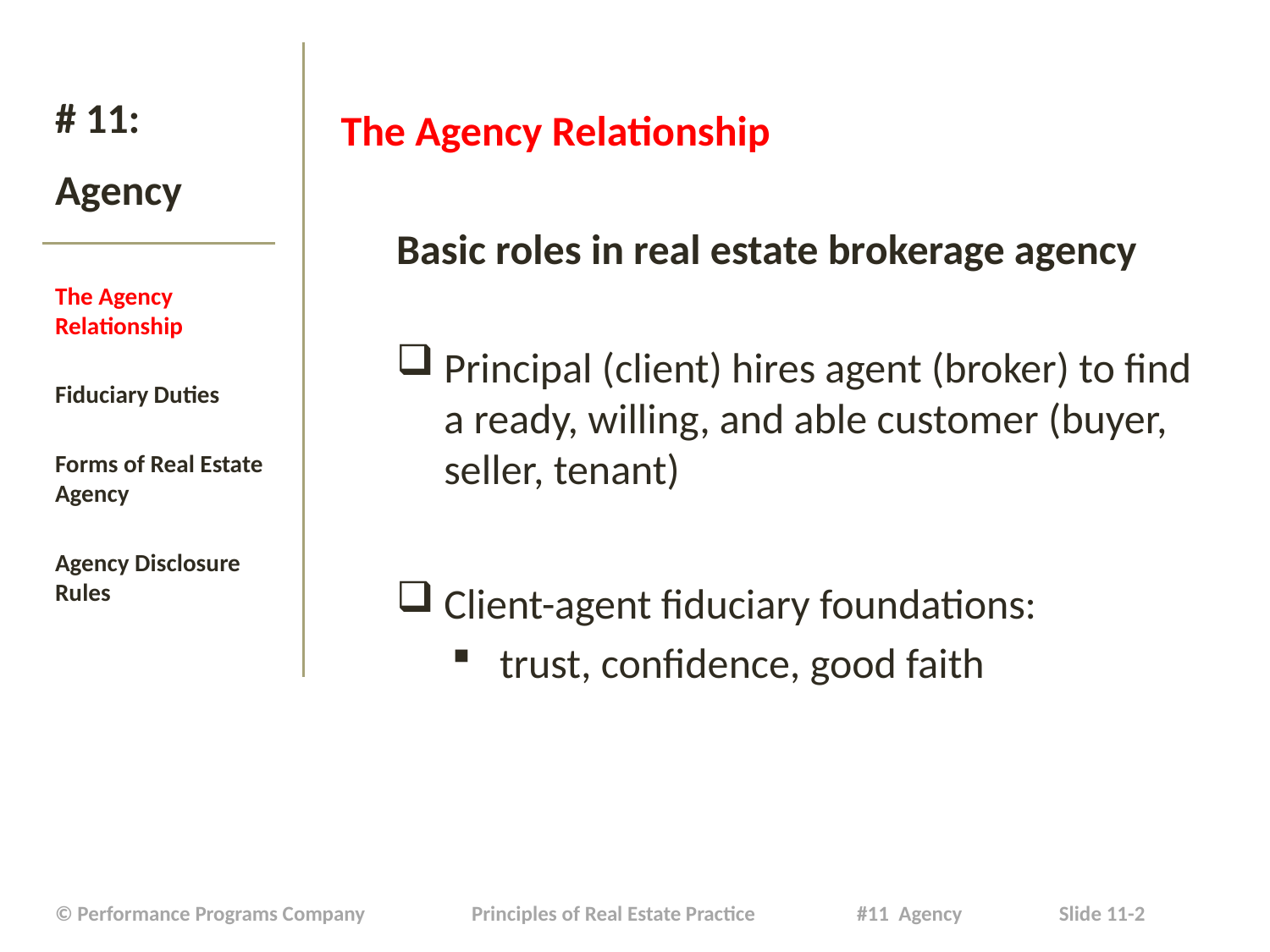

The Agency Relationship

Basic roles in real estate brokerage agency

Principal (client) hires agent (broker) to find a ready, willing, and able customer (buyer, seller, tenant)

Client-agent fiduciary foundations:
trust, confidence, good faith
# # 11: Agency

The Agency Relationship

Fiduciary Duties

Forms of Real Estate Agency

Agency Disclosure Rules

| © Performance Programs Company Principles of Real Estate Practice #11 Agency Slide 11-2 |
| --- |